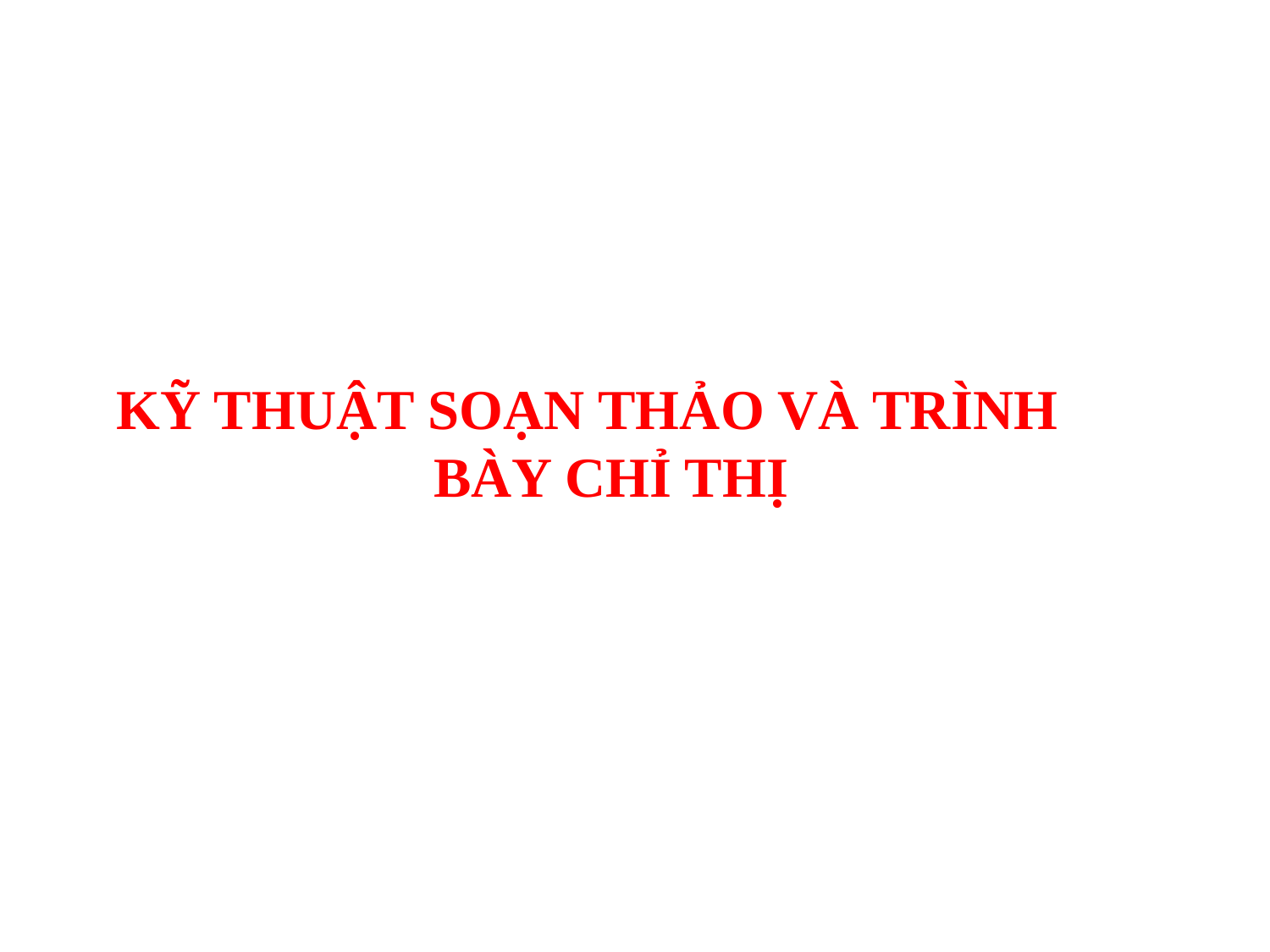

KỸ THUẬT SOẠN THẢO VÀ TRÌNH BÀY CHỈ THỊ